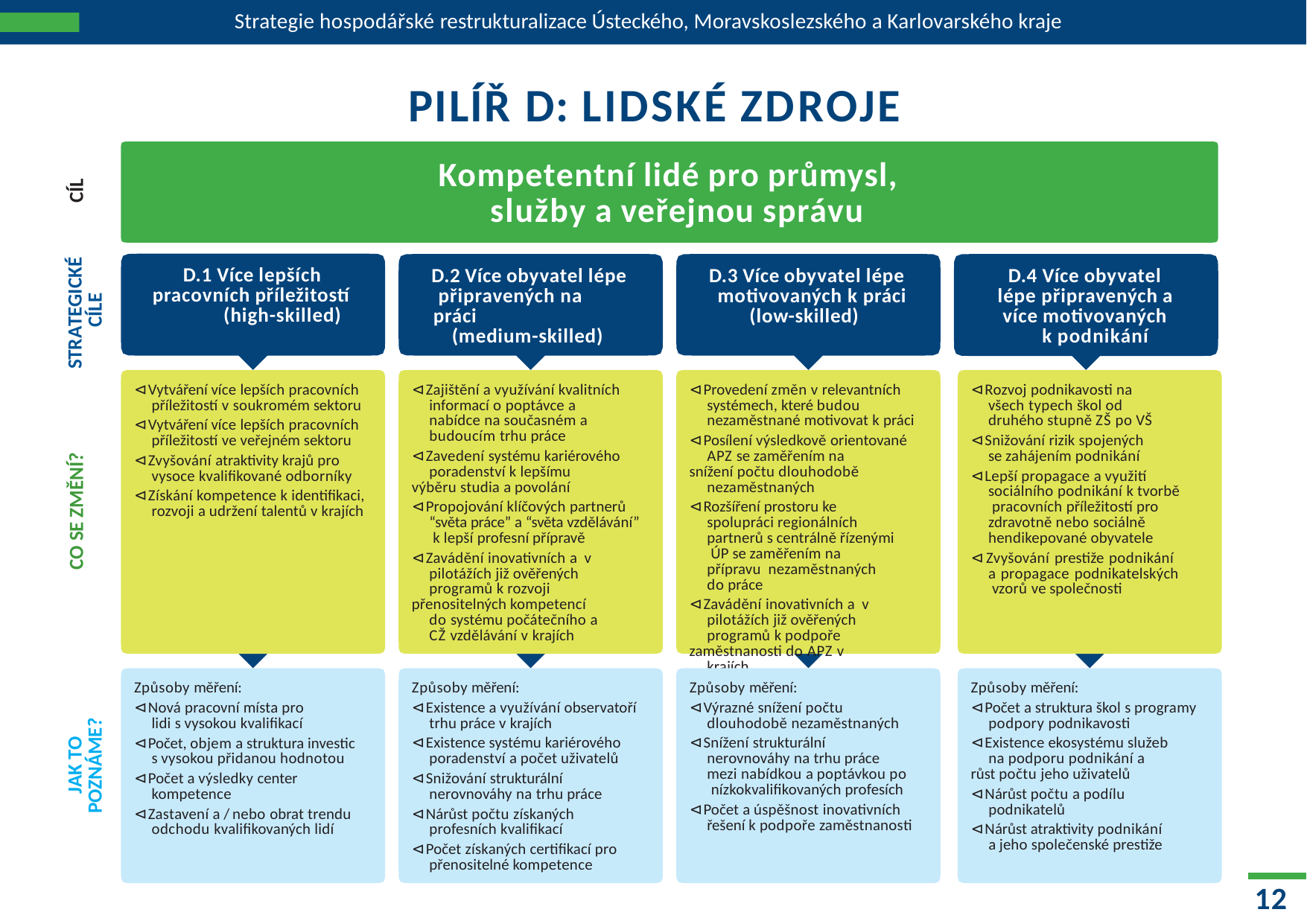

Strategie hospodářské restrukturalizace Ústeckého, Moravskoslezského a Karlovarského kraje

# PILÍŘ D: LIDSKÉ ZDROJE

Kompetentní lidé pro průmysl,  služby a veřejnou správu
CÍL
STRATEGICKÉ CÍLE

D.1 Více lepších  pracovních příležitostí
(high-skilled)
D.2 Více obyvatel lépe  připravených na práci
(medium-skilled)
D.3 Více obyvatel lépe  motivovaných k práci
(low-skilled)
D.4 Více obyvatel  lépe připravených a  více motivovaných
k podnikání

⊲ Vytváření více lepších pracovních  příležitostí v soukromém sektoru
⊲ Vytváření více lepších pracovních  příležitostí ve veřejném sektoru
⊲ Zvyšování atraktivity krajů pro  vysoce kvalifikované odborníky
⊲ Získání kompetence k identifikaci,  rozvoji a udržení talentů v krajích
⊲ Zajištění a využívání kvalitních  informací o poptávce a  nabídce na současném a  budoucím trhu práce
⊲ Zavedení systému kariérového  poradenství k lepšímu
výběru studia a povolání
⊲ Propojování klíčových partnerů  “světa práce” a “světa vzdělávání”  k lepší profesní přípravě
⊲ Zavádění inovativních a  v pilotážích již ověřených  programů k rozvoji
přenositelných kompetencí  do systému počátečního a  CŽ vzdělávání v krajích
⊲ Provedení změn v relevantních  systémech, které budou  nezaměstnané motivovat k práci
⊲ Posílení výsledkově orientované  APZ se zaměřením na
snížení počtu dlouhodobě  nezaměstnaných
⊲ Rozšíření prostoru ke  spolupráci regionálních  partnerů s centrálně řízenými  ÚP se zaměřením na přípravu  nezaměstnaných do práce
⊲ Zavádění inovativních a  v pilotážích již ověřených  programů k podpoře
zaměstnanosti do APZ v krajích
⊲ Rozvoj podnikavosti na  všech typech škol od  druhého stupně ZŠ po VŠ
⊲ Snižování rizik spojených  se zahájením podnikání
⊲ Lepší propagace a využití  sociálního podnikání k tvorbě  pracovních příležitostí pro  zdravotně nebo sociálně  hendikepované obyvatele
⊲ Zvyšování prestiže podnikání  a propagace podnikatelských  vzorů ve společnosti
CO SE ZMĚNÍ?

Způsoby měření:
⊲ Nová pracovní místa pro  lidi s vysokou kvalifikací
⊲ Počet, objem a struktura investic  s vysokou přidanou hodnotou
⊲ Počet a výsledky center  kompetence
⊲ Zastavení a / nebo obrat trendu  odchodu kvalifikovaných lidí
Způsoby měření:
⊲ Existence a využívání observatoří  trhu práce v krajích
⊲ Existence systému kariérového  poradenství a počet uživatelů
⊲ Snižování strukturální  nerovnováhy na trhu práce
⊲ Nárůst počtu získaných  profesních kvalifikací
⊲ Počet získaných certifikací pro  přenositelné kompetence
Způsoby měření:
⊲ Výrazné snížení počtu  dlouhodobě nezaměstnaných
⊲ Snížení strukturální  nerovnováhy na trhu práce  mezi nabídkou a poptávkou po  nízkokvalifikovaných profesích
⊲ Počet a úspěšnost inovativních  řešení k podpoře zaměstnanosti
Způsoby měření:
⊲ Počet a struktura škol s programy  podpory podnikavosti
⊲ Existence ekosystému služeb  na podporu podnikání a
růst počtu jeho uživatelů
⊲ Nárůst počtu a podílu  podnikatelů
⊲ Nárůst atraktivity podnikání  a jeho společenské prestiže
JAK TO POZNÁME?
12